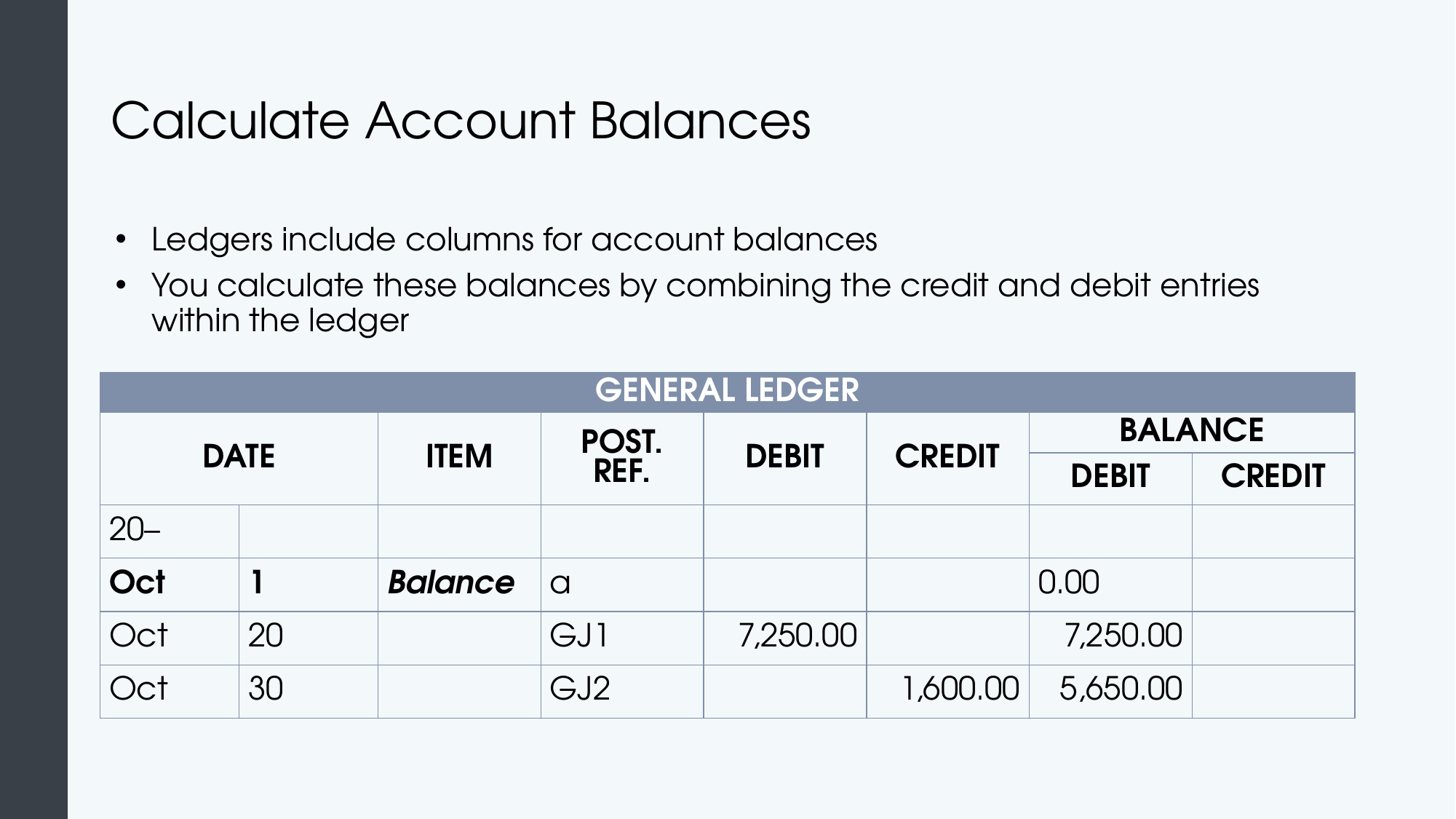

# Calculate Account Balances
Ledgers include columns for account balances
You calculate these balances by combining the credit and debit entries within the ledger

| GENERAL LEDGER |  |  |  |  |  |  |  |
| --- | --- | --- | --- | --- | --- | --- | --- |
| DATE |  | ITEM | POST. REF. | DEBIT | CREDIT | BALANCE |  |
|  |  |  |  |  |  | DEBIT | CREDIT |
| 20– |  |  |  |  |  |  |  |
| Oct | 1 | Balance | a |  |  | 0.00 |  |
| Oct | 20 |  | GJ1 | 7,250.00 |  | 7,250.00 |  |
| Oct | 30 |  | GJ2 |  | 1,600.00 | 5,650.00 |  |